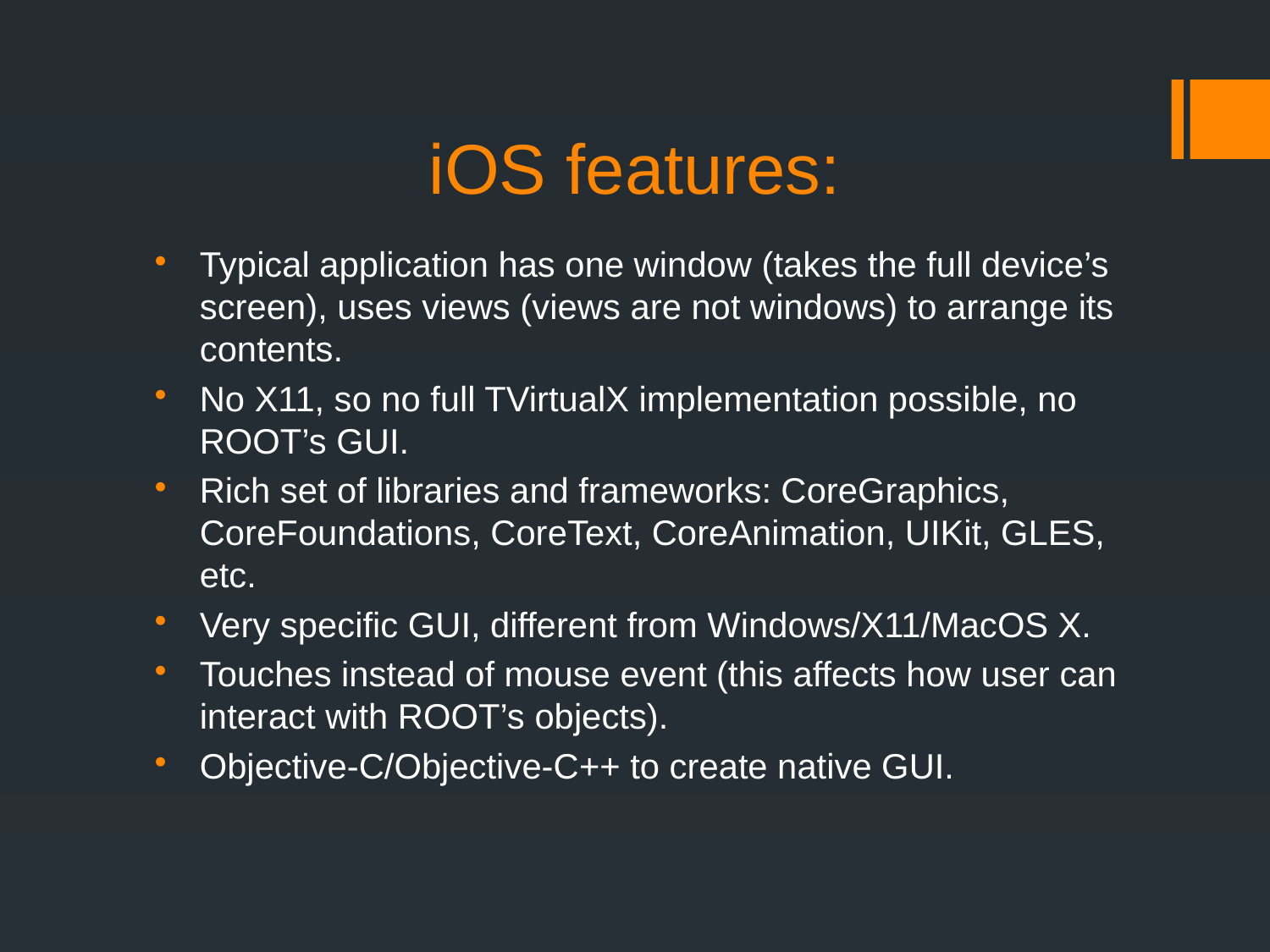

# iOS features:
Typical application has one window (takes the full device’s screen), uses views (views are not windows) to arrange its contents.
No X11, so no full TVirtualX implementation possible, no ROOT’s GUI.
Rich set of libraries and frameworks: CoreGraphics, CoreFoundations, CoreText, CoreAnimation, UIKit, GLES, etc.
Very specific GUI, different from Windows/X11/MacOS X.
Touches instead of mouse event (this affects how user can interact with ROOT’s objects).
Objective-C/Objective-C++ to create native GUI.